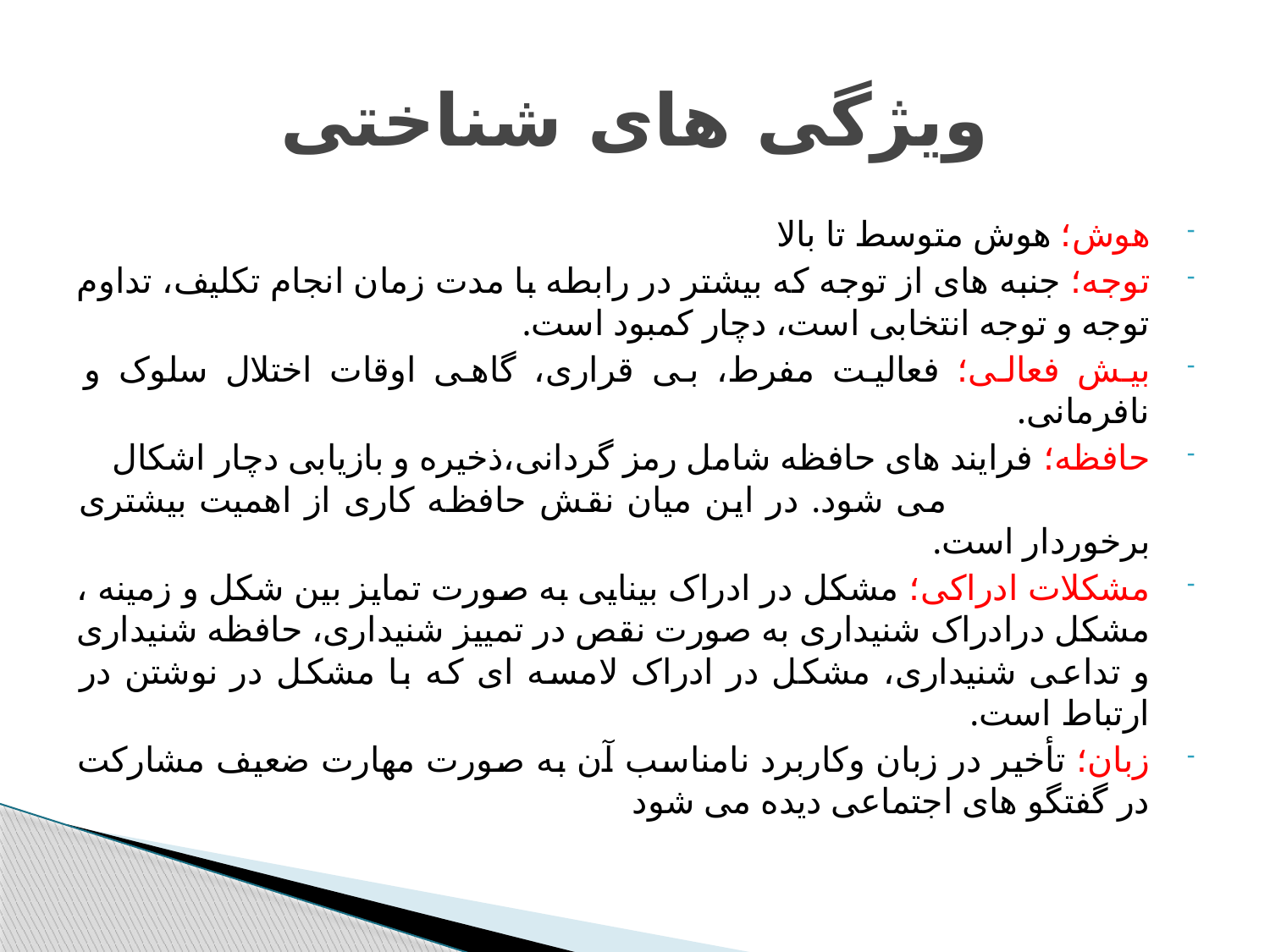

# ویژگی های شناختی
هوش؛ هوش متوسط تا بالا
توجه؛ جنبه های از توجه که بیشتر در رابطه با مدت زمان انجام تکلیف، تداوم توجه و توجه انتخابی است، دچار کمبود است.
بیش فعالی؛ فعالیت مفرط، بی قراری، گاهی اوقات اختلال سلوک و نافرمانی.
حافظه؛ فرایند های حافظه شامل رمز گردانی،ذخیره و بازیابی دچار اشکال                     می شود. در این میان نقش حافظه کاری از اهمیت بیشتری برخوردار است.
مشکلات ادراکی؛ مشکل در ادراک بینایی به صورت تمایز بین شکل و زمینه ، مشکل درادراک شنیداری به صورت نقص در تمییز شنیداری، حافظه شنیداری و تداعی شنیداری، مشکل در ادراک لامسه ای که با مشکل در نوشتن در ارتباط است.
زبان؛ تأخیر در زبان وکاربرد نامناسب آن به صورت مهارت ضعیف مشارکت در گفتگو های اجتماعی دیده می شود